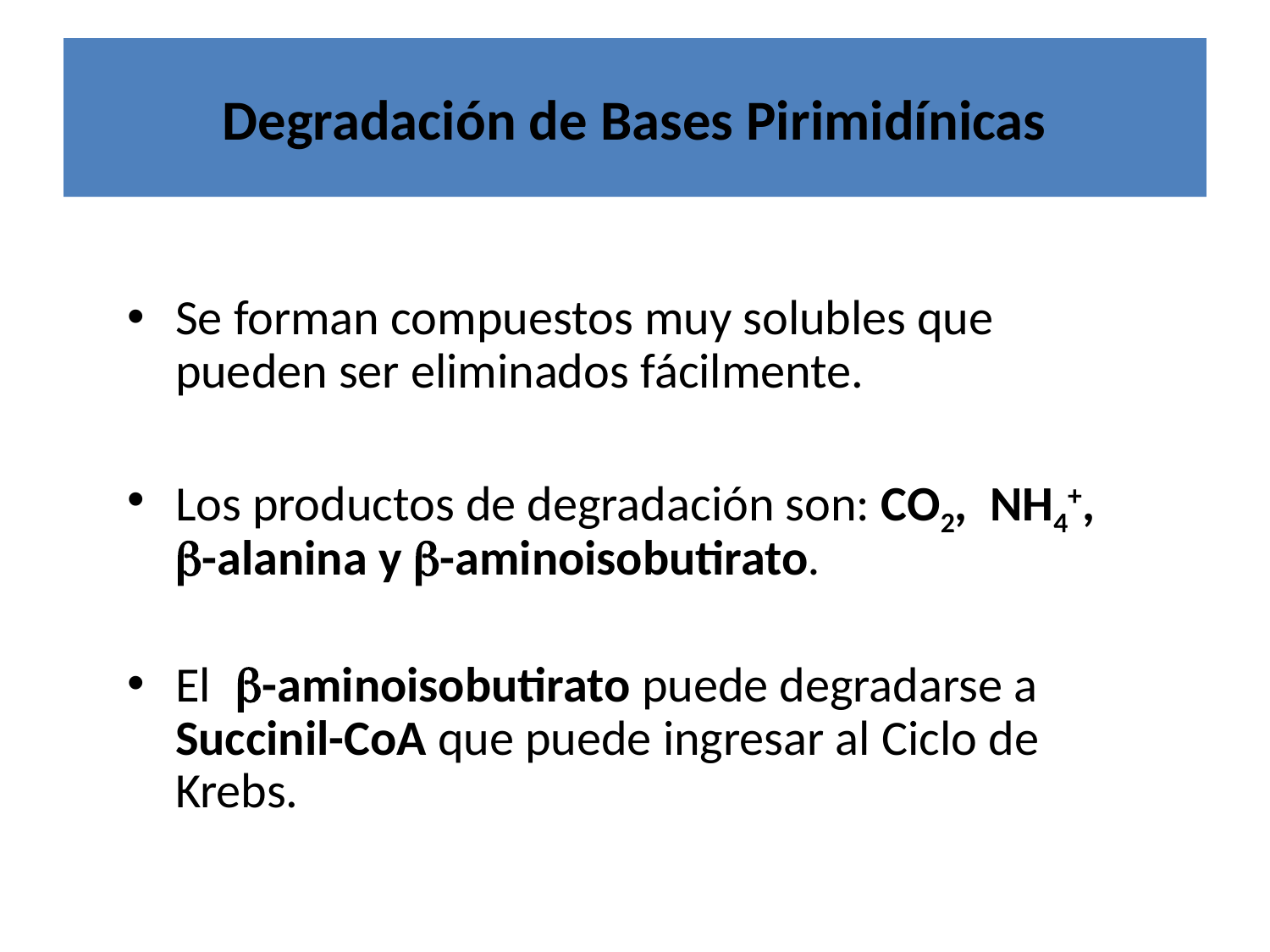

# Degradación de Bases Pirimidínicas
Se forman compuestos muy solubles que pueden ser eliminados fácilmente.

Los productos de degradación son: CO2,  NH4+, β-alanina y β-aminoisobutirato.

El β-aminoisobutirato puede degradarse a Succinil-CoA que puede ingresar al Ciclo de Krebs.